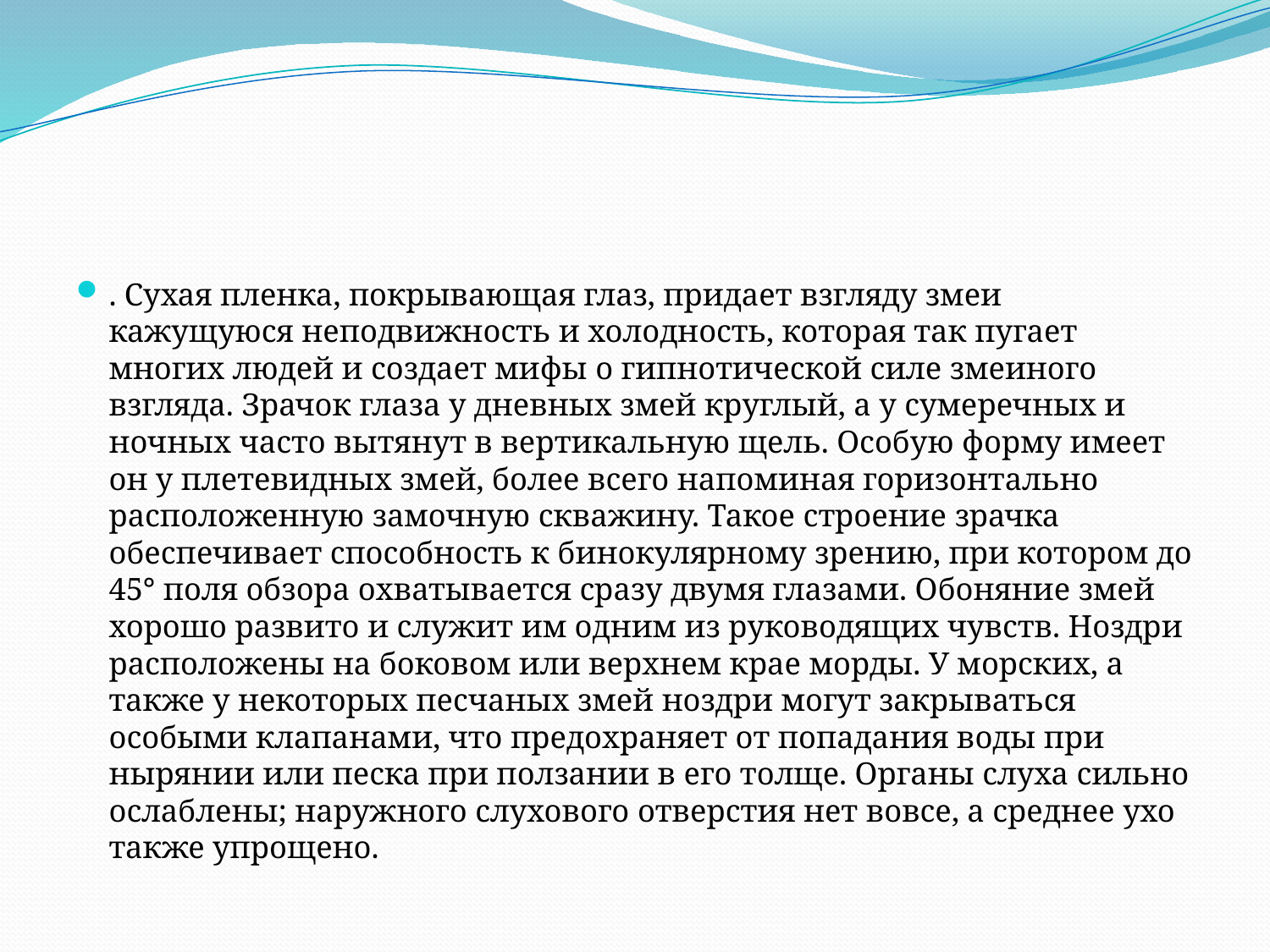

#
. Сухая пленка, покрывающая глаз, придает взгляду змеи кажущуюся неподвижность и холодность, которая так пугает многих людей и создает мифы о гипнотической силе змеиного взгляда. Зрачок глаза у дневных змей круглый, а у сумеречных и ночных часто вытянут в вертикальную щель. Особую форму имеет он у плетевидных змей, более всего напоминая горизонтально расположенную замочную скважину. Такое строение зрачка обеспечивает способность к бинокулярному зрению, при котором до 45° поля обзора охватывается сразу двумя глазами. Обоняние змей хорошо развито и служит им одним из руководящих чувств. Ноздри расположены на боковом или верхнем крае морды. У морских, а также у некоторых песчаных змей ноздри могут закрываться особыми клапанами, что предохраняет от попадания воды при нырянии или песка при ползании в его толще. Органы слуха сильно ослаблены; наружного слухового отверстия нет вовсе, а среднее ухо также упрощено.